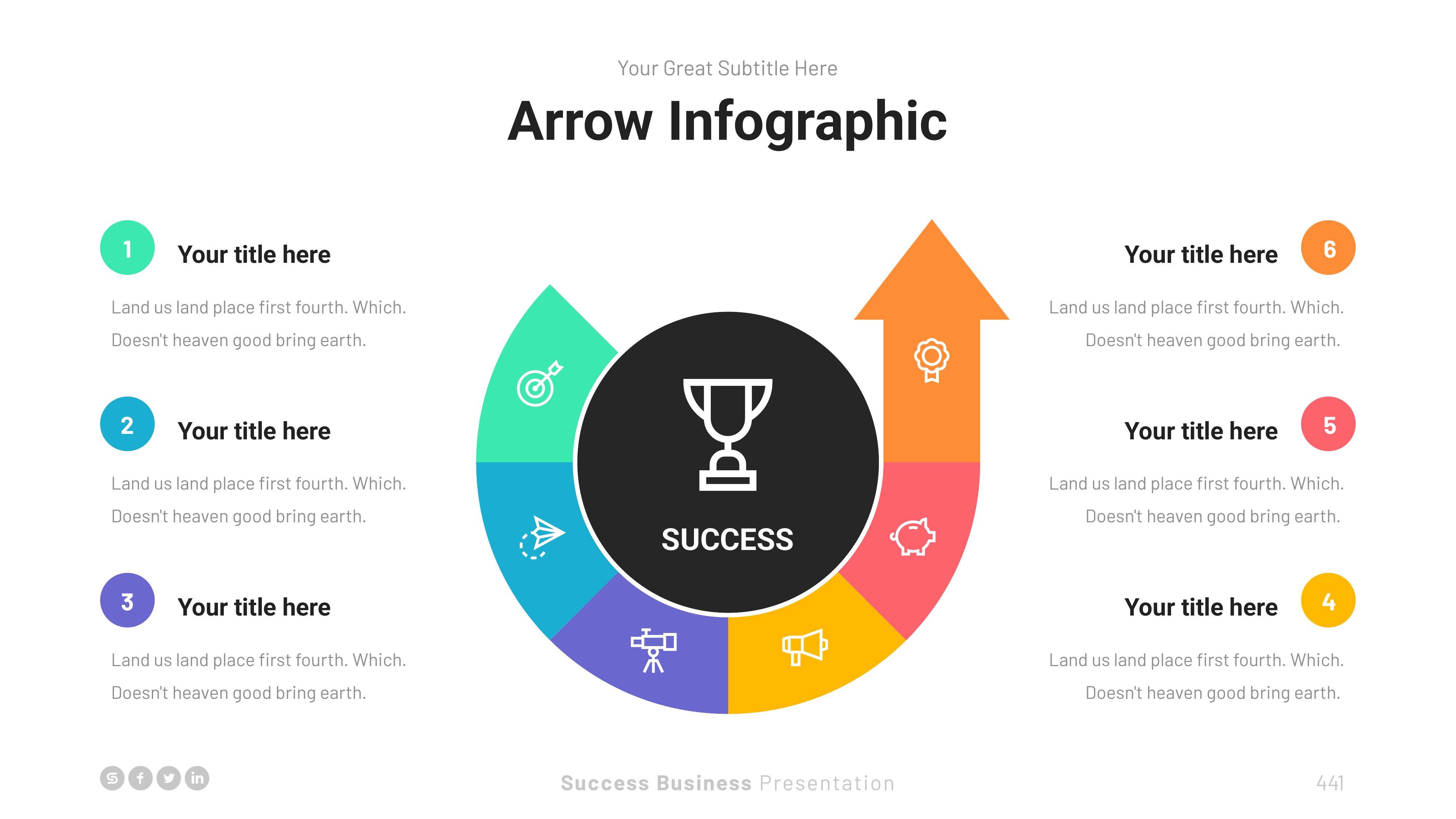

Your Great Subtitle Here
Arrow Infographic
Your title here
Your title here

1
6
Land us land place first fourth. Which. Doesn't heaven good bring earth.
Land us land place first fourth. Which. Doesn't heaven good bring earth.

SUCCESS
Your title here
Your title here
2
5
Land us land place first fourth. Which. Doesn't heaven good bring earth.
Land us land place first fourth. Which. Doesn't heaven good bring earth.

Your title here
Your title here

3
4
Land us land place first fourth. Which. Doesn't heaven good bring earth.
Land us land place first fourth. Which. Doesn't heaven good bring earth.